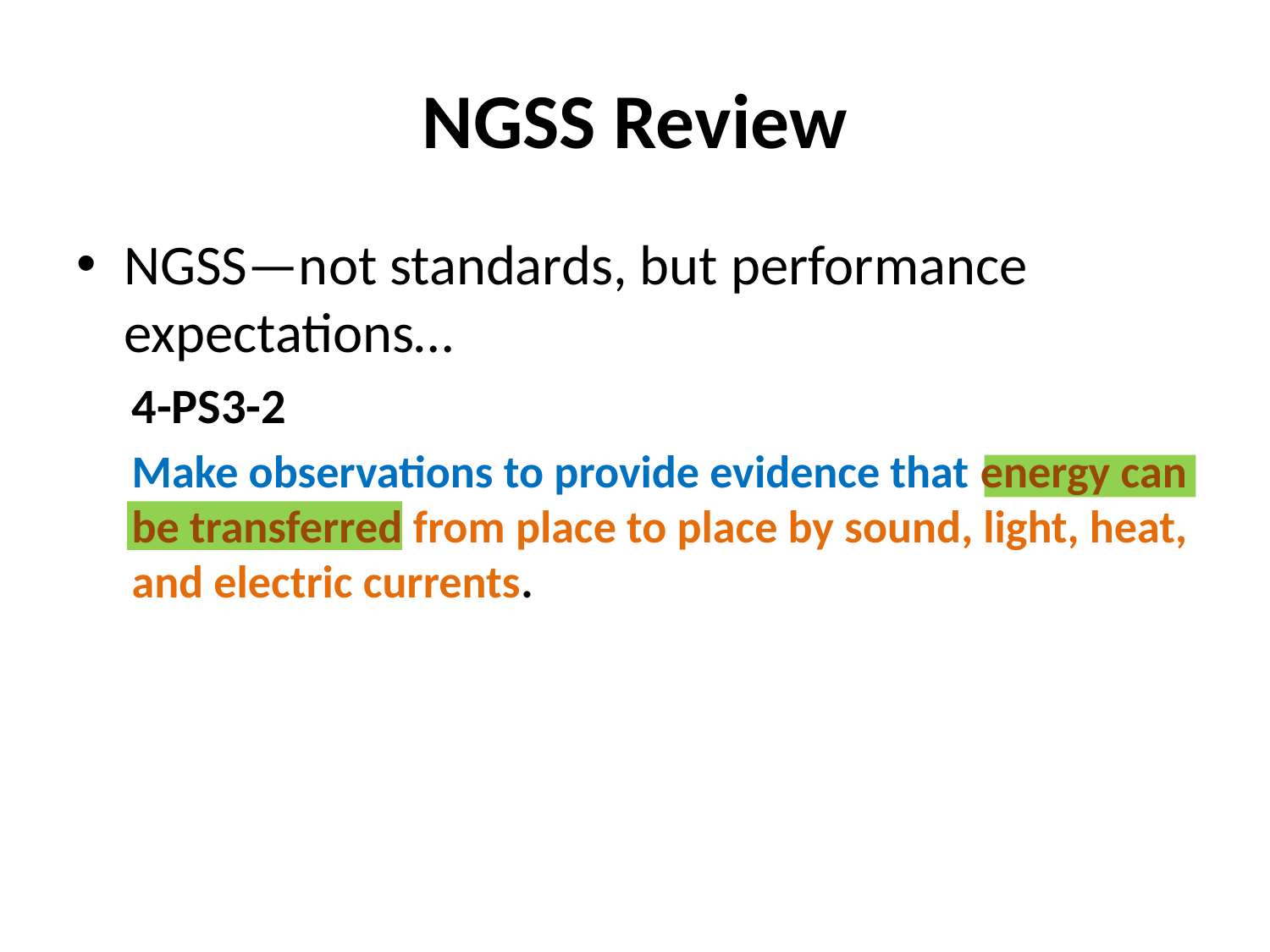

# NGSS Review
NGSS—not standards, but performance expectations…
4-PS3-2
Make observations to provide evidence that energy can be transferred from place to place by sound, light, heat, and electric currents.